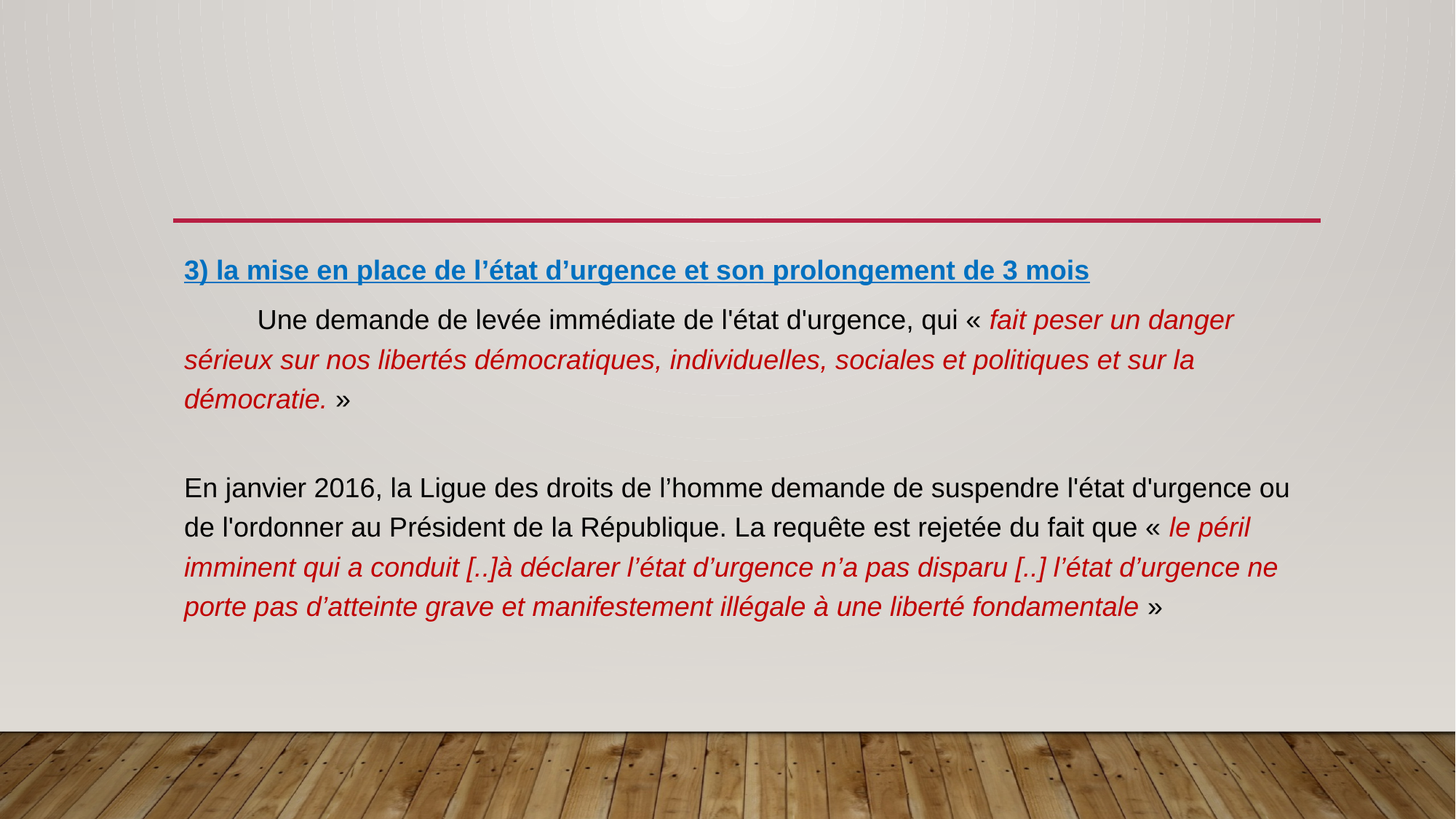

#
3) la mise en place de l’état d’urgence et son prolongement de 3 mois
	Une demande de levée immédiate de l'état d'urgence, qui « fait peser un danger sérieux sur nos libertés démocratiques, individuelles, sociales et politiques et sur la démocratie. »
En janvier 2016, la Ligue des droits de l’homme demande de suspendre l'état d'urgence ou de l'ordonner au Président de la République. La requête est rejetée du fait que « le péril imminent qui a conduit [..]à déclarer l’état d’urgence n’a pas disparu [..] l’état d’urgence ne porte pas d’atteinte grave et manifestement illégale à une liberté fondamentale »